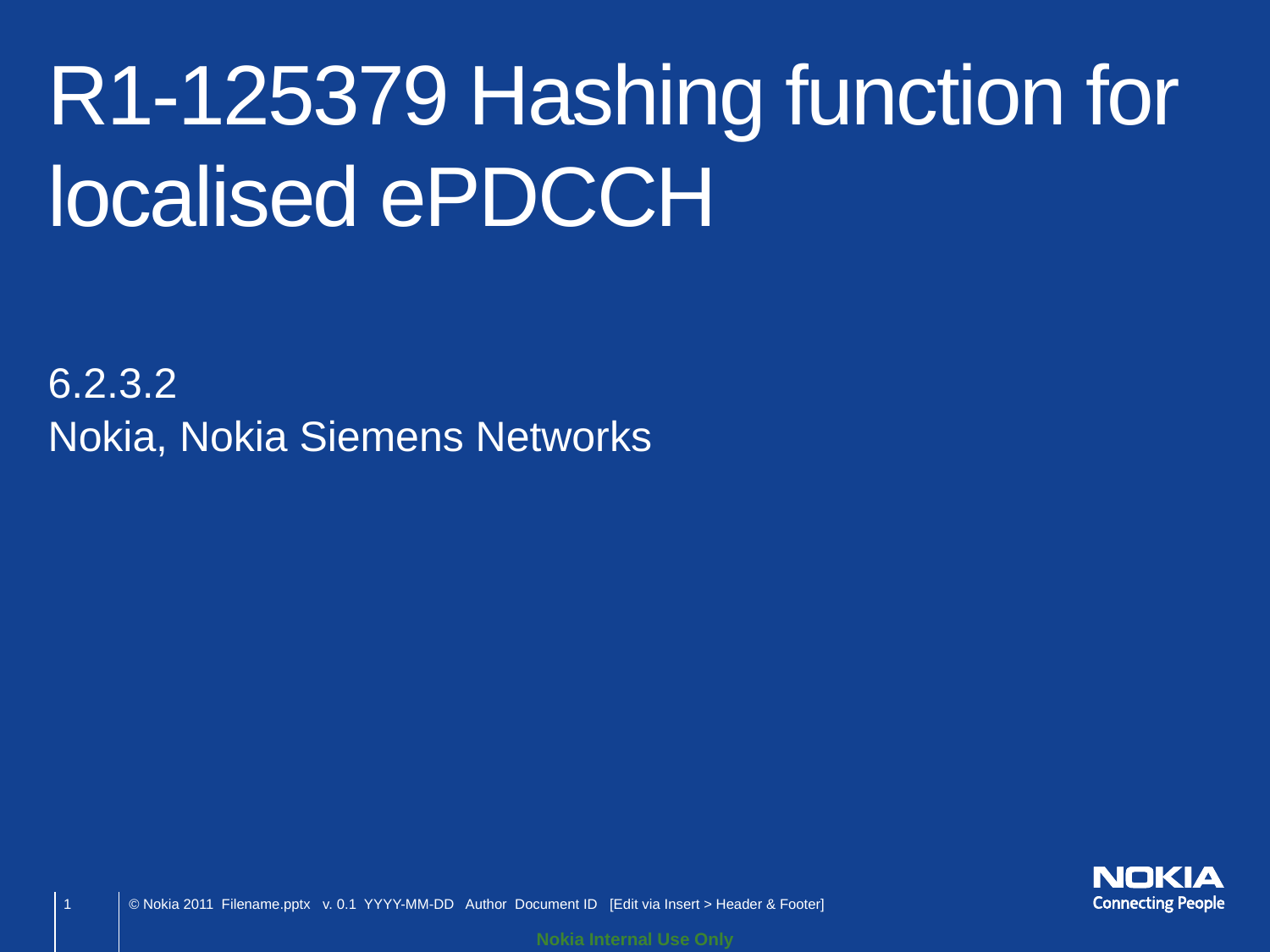

# R1-125379 Hashing function for localised ePDCCH
6.2.3.2
Nokia, Nokia Siemens Networks
1
© Nokia 2011  Filename.pptx   v. 0.1  YYYY-MM-DD   Author  Document ID   [Edit via Insert > Header & Footer]